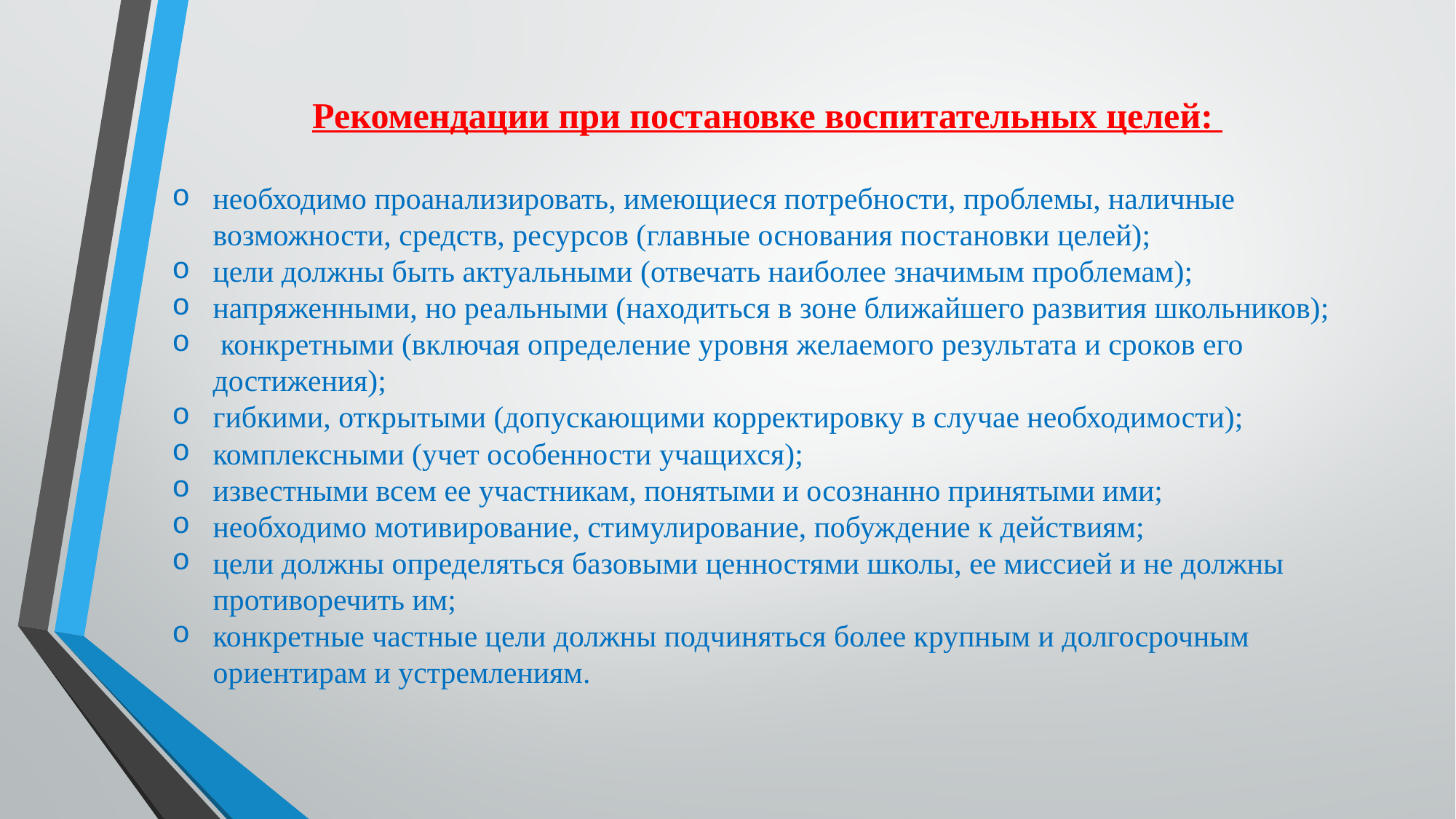

Рекомендации при постановке воспитательных целей:

необходимо проанализировать, имеющиеся потребности, проблемы, наличные возможности, средств, ресурсов (главные основания постановки целей);
цели должны быть актуальными (отвечать наиболее значимым проблемам);
напряженными, но реальными (находиться в зоне ближайшего развития школьников);
 конкретными (включая определение уровня желаемого результата и сроков его достижения);
гибкими, открытыми (допускающими корректировку в случае необходимости);
комплексными (учет особенности учащихся);
известными всем ее участникам, понятыми и осознанно принятыми ими;
необходимо мотивирование, стимулирование, побуждение к действиям;
цели должны определяться базовыми ценностями школы, ее миссией и не должны противоречить им;
конкретные частные цели должны подчиняться более крупным и долгосрочным ориентирам и устремлениям.